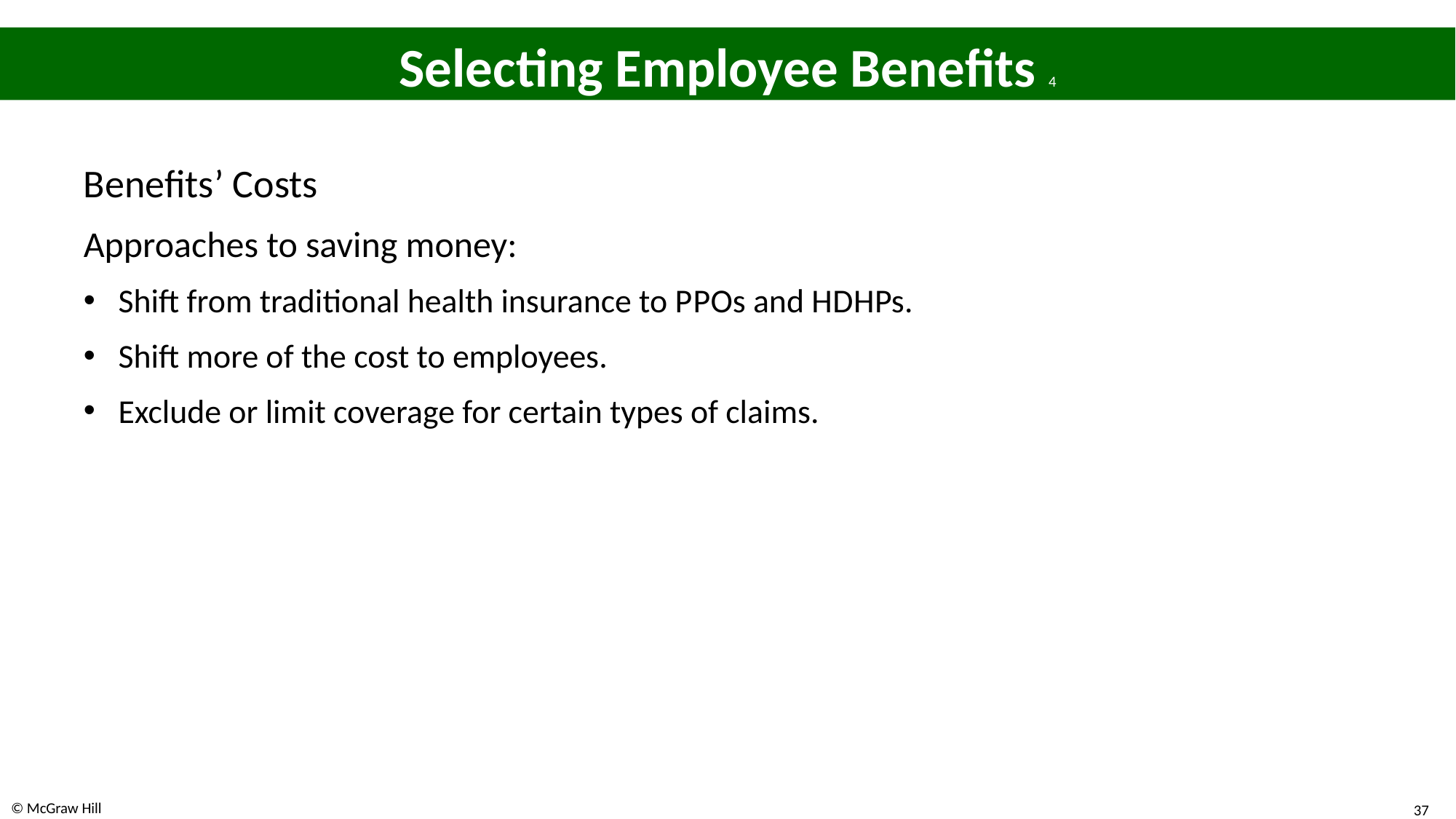

# Selecting Employee Benefits 4
Benefits’ Costs
Approaches to saving money:
Shift from traditional health insurance to P P Os and H D H Ps.
Shift more of the cost to employees.
Exclude or limit coverage for certain types of claims.